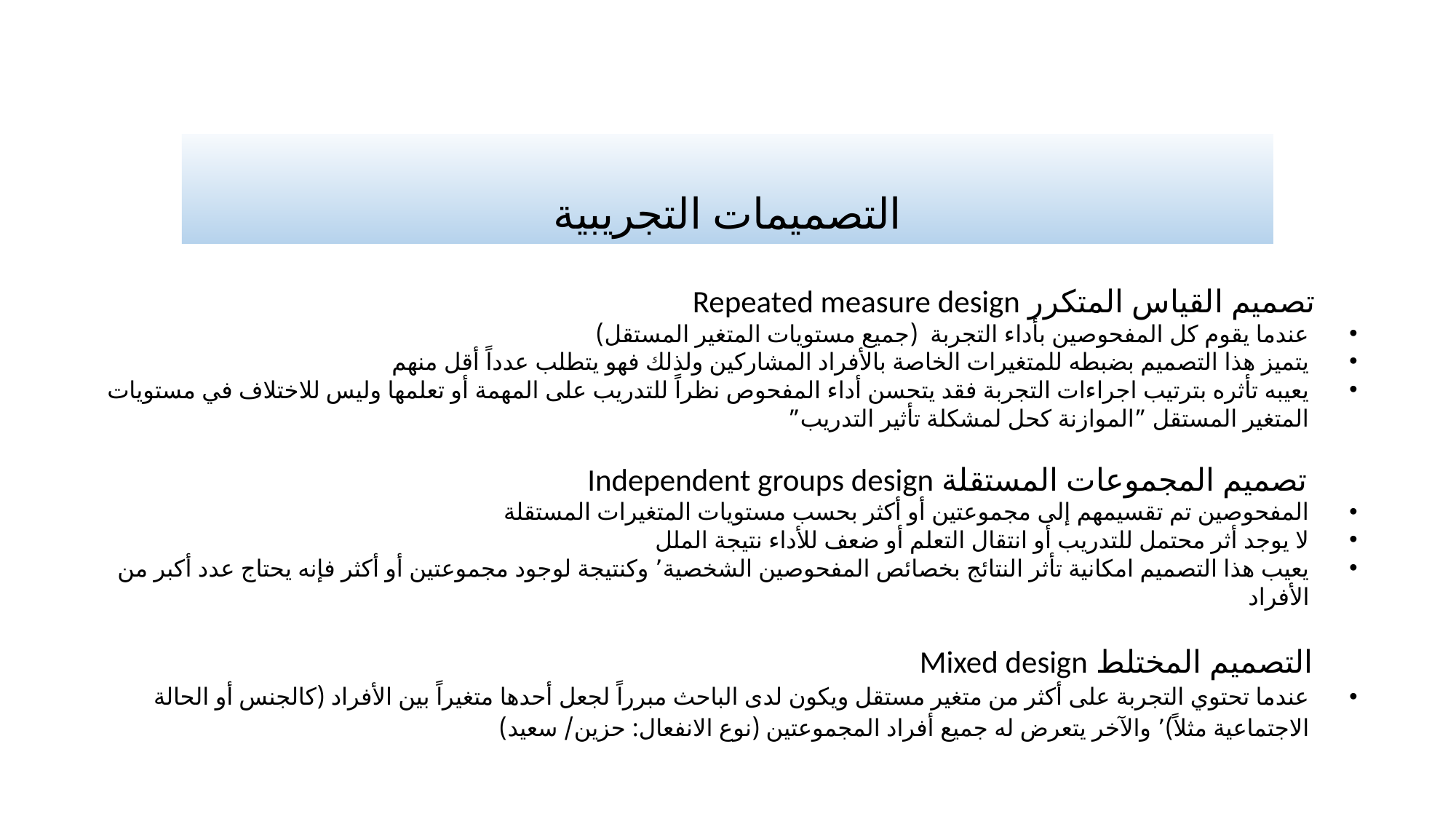

# التصميمات التجريبية
     تصميم القياس المتكرر Repeated measure design
عندما يقوم كل المفحوصين بأداء التجربة  (جميع مستويات المتغير المستقل)
يتميز هذا التصميم بضبطه للمتغيرات الخاصة بالأفراد المشاركين ولذلك فهو يتطلب عدداً أقل منهم
يعيبه تأثره بترتيب اجراءات التجربة فقد يتحسن أداء المفحوص نظراً للتدريب على المهمة أو تعلمها وليس للاختلاف في مستويات المتغير المستقل ”الموازنة كحل لمشكلة تأثير التدريب”

      تصميم المجموعات المستقلة Independent groups design
المفحوصين تم تقسيمهم إلى مجموعتين أو أكثر بحسب مستويات المتغيرات المستقلة
لا يوجد أثر محتمل للتدريب أو انتقال التعلم أو ضعف للأداء نتيجة الملل
يعيب هذا التصميم امكانية تأثر النتائج بخصائص المفحوصين الشخصية٬ وكنتيجة لوجود مجموعتين أو أكثر فإنه يحتاج عدد أكبر من الأفراد

       التصميم المختلط Mixed design
عندما تحتوي التجربة على أكثر من متغير مستقل ويكون لدى الباحث مبرراً لجعل أحدها متغيراً بين الأفراد (كالجنس أو الحالة الاجتماعية مثلاً)٬ والآخر يتعرض له جميع أفراد المجموعتين (نوع الانفعال: حزين/ سعيد)